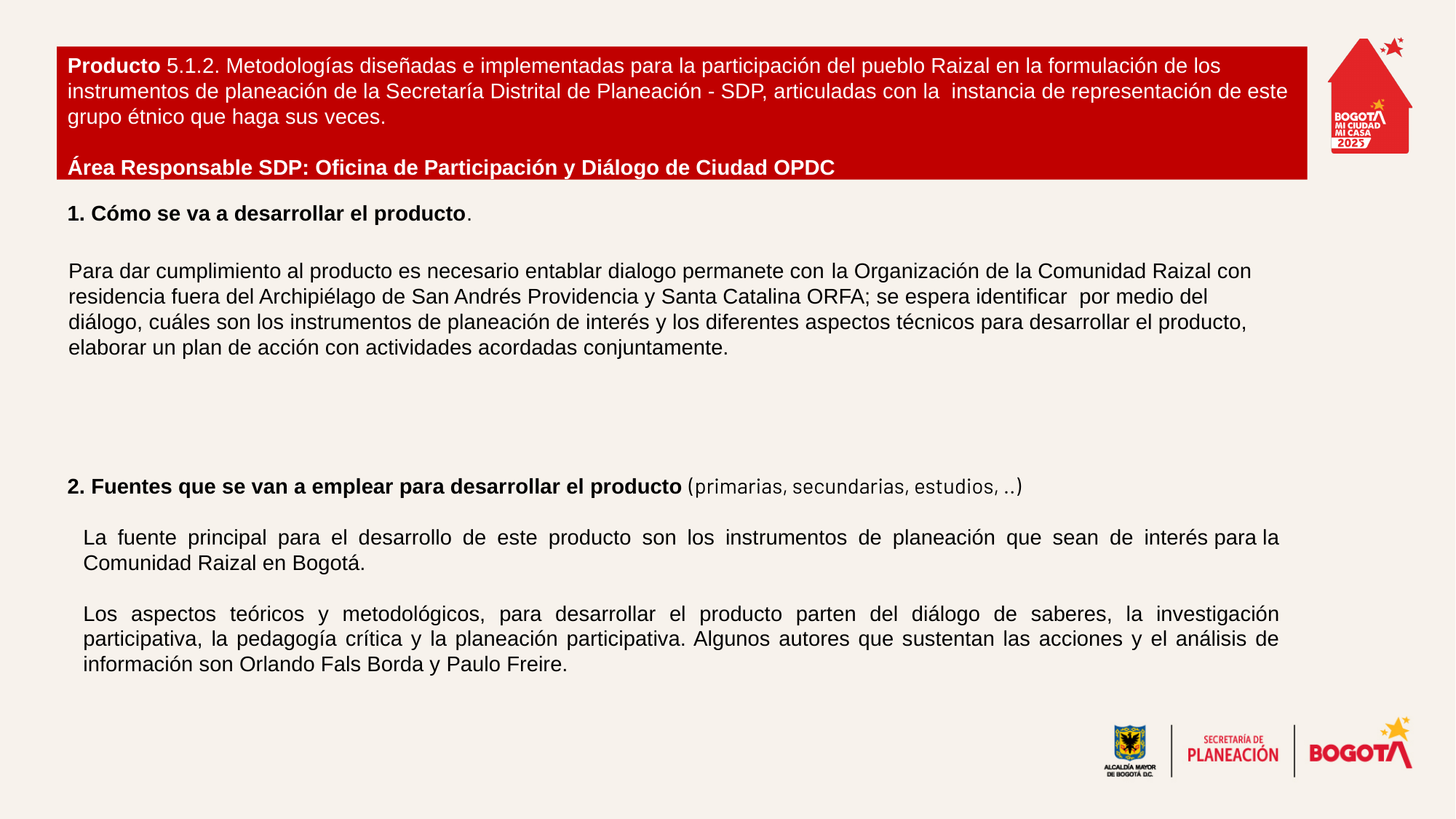

Producto 5.1.2. Metodologías diseñadas e implementadas para la participación del pueblo Raizal en la formulación de los instrumentos de planeación de la Secretaría Distrital de Planeación - SDP, articuladas con la  instancia de representación de este grupo étnico que haga sus veces.

Área Responsable SDP: Oficina de Participación y Diálogo de Ciudad OPDC
1. Cómo se va a desarrollar el producto.
Para dar cumplimiento al producto es necesario entablar dialogo permanete con la Organización de la Comunidad Raizal con residencia fuera del Archipiélago de San Andrés Providencia y Santa Catalina ORFA; se espera identificar  por medio del diálogo, cuáles son los instrumentos de planeación de interés y los diferentes aspectos técnicos para desarrollar el producto, elaborar un plan de acción con actividades acordadas conjuntamente.
2. Fuentes que se van a emplear para desarrollar el producto (primarias, secundarias, estudios, ..)
La fuente principal para el desarrollo de este producto son los instrumentos de planeación que sean de interés para la Comunidad Raizal en Bogotá.

Los aspectos teóricos y metodológicos, para desarrollar el producto parten del diálogo de saberes, la investigación participativa, la pedagogía crítica y la planeación participativa. Algunos autores que sustentan las acciones y el análisis de información son Orlando Fals Borda y Paulo Freire.